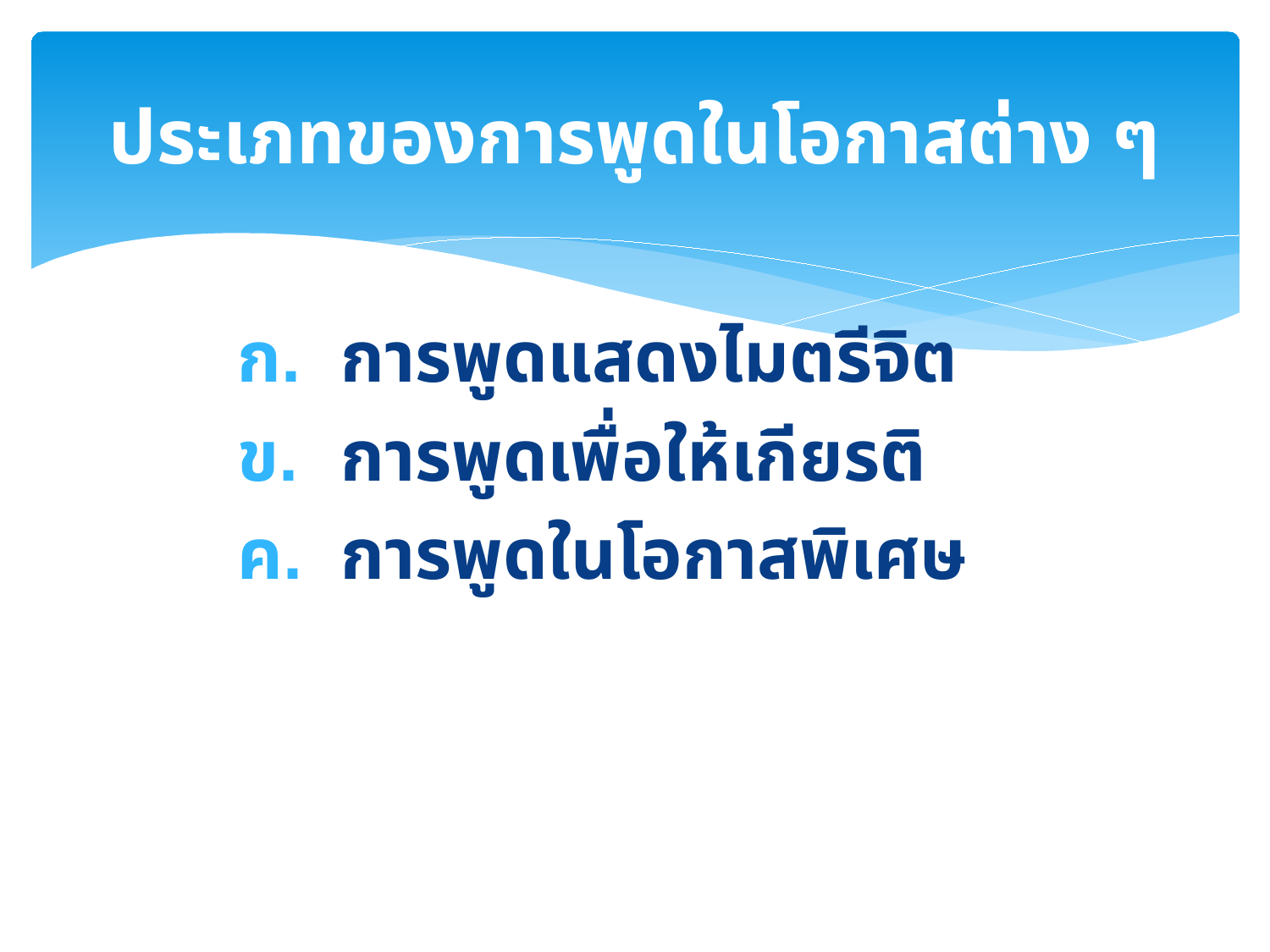

# ประเภทของการพูดในโอกาสต่าง ๆ
การพูดแสดงไมตรีจิต
การพูดเพื่อให้เกียรติ
การพูดในโอกาสพิเศษ